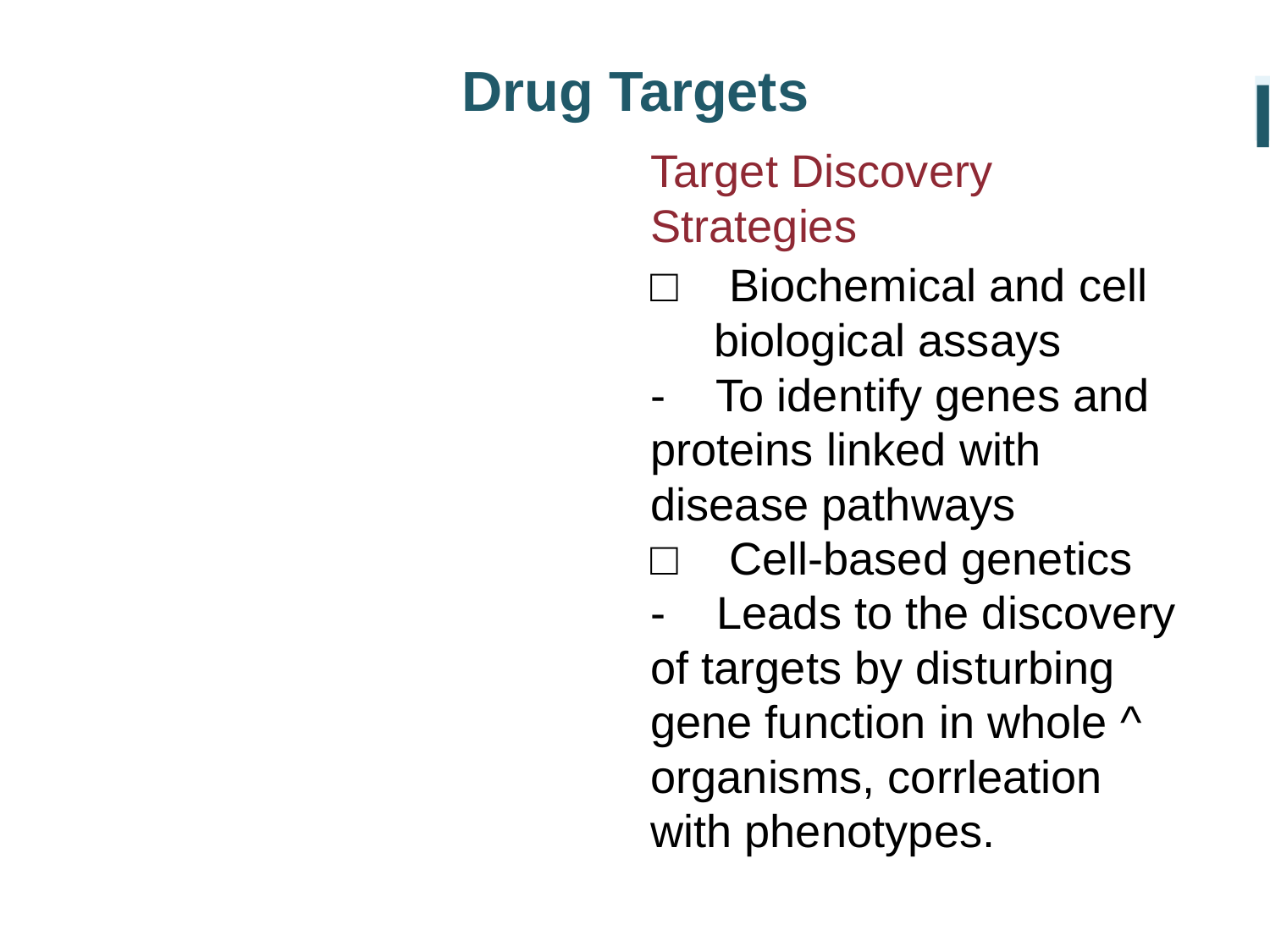

Drug Targets
I
Target Discovery Strategies
□    Biochemical and cell biological assays
-    To identify genes and proteins linked with disease pathways
□    Cell-based genetics
-    Leads to the discovery of targets by disturbing gene function in whole ^ organisms, corrleation with phenotypes.